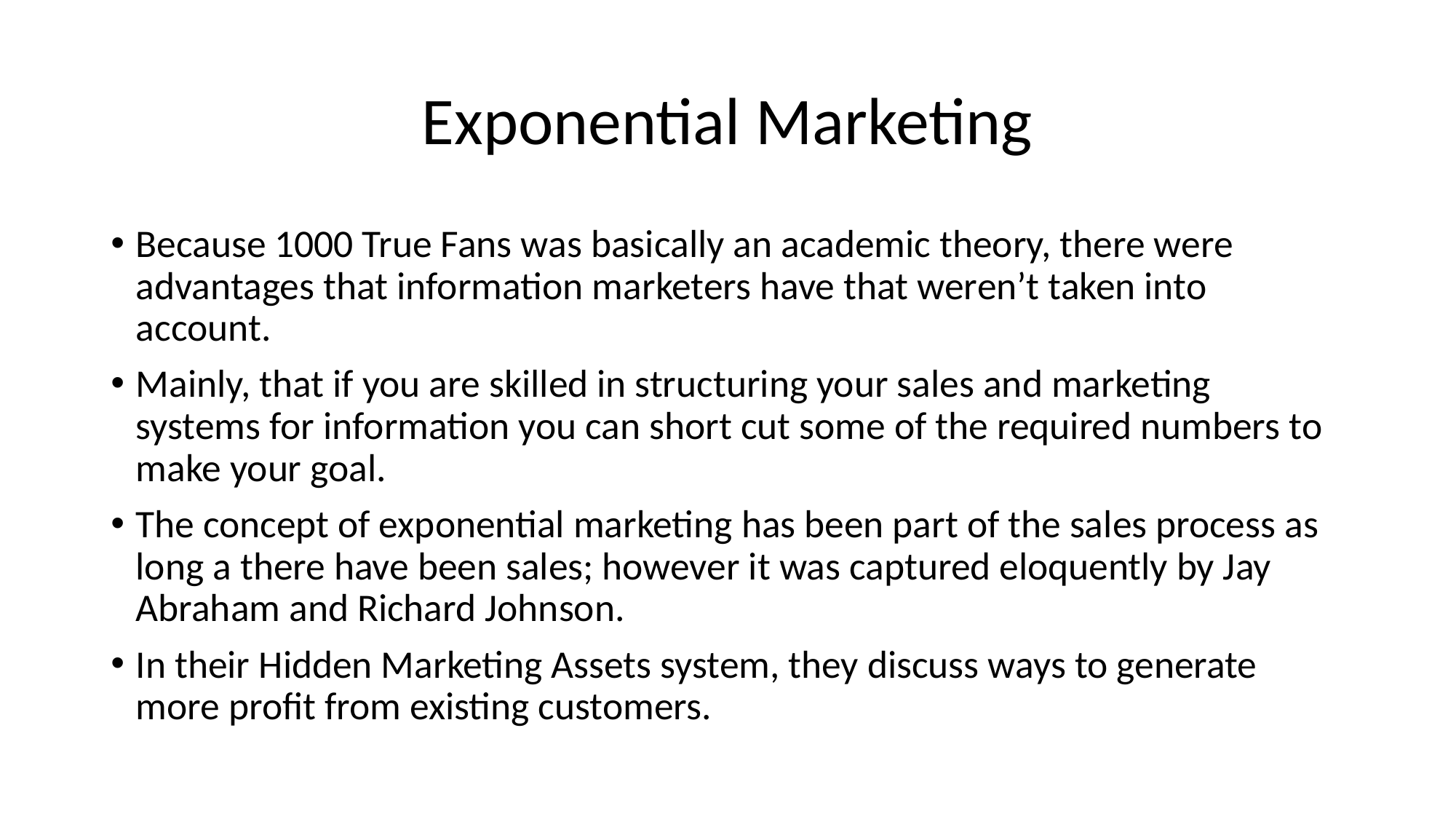

# Exponential Marketing
Because 1000 True Fans was basically an academic theory, there were advantages that information marketers have that weren’t taken into account.
Mainly, that if you are skilled in structuring your sales and marketing systems for information you can short cut some of the required numbers to make your goal.
The concept of exponential marketing has been part of the sales process as long a there have been sales; however it was captured eloquently by Jay Abraham and Richard Johnson.
In their Hidden Marketing Assets system, they discuss ways to generate more profit from existing customers.